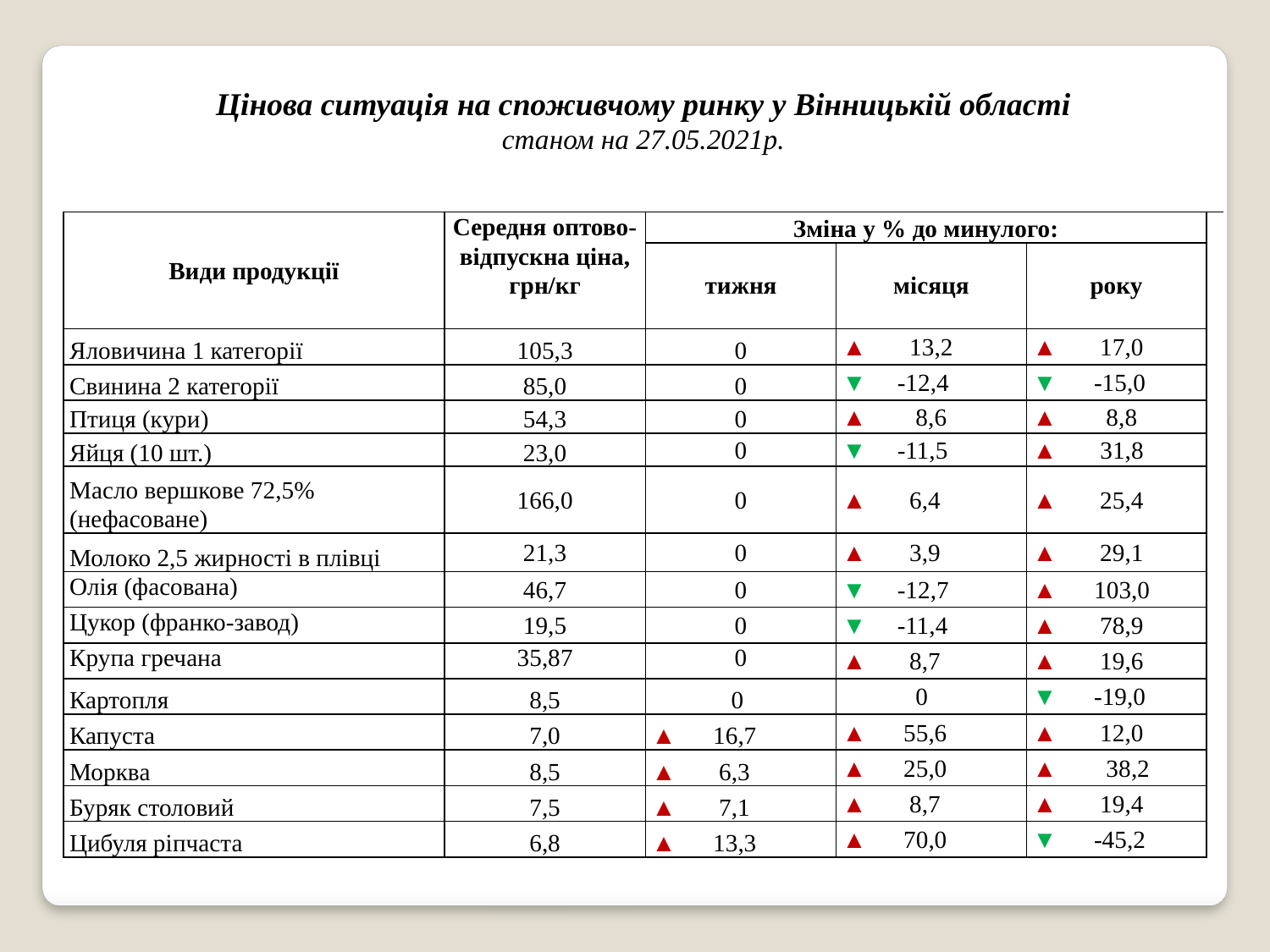

| Цінова ситуація на споживчому ринку у Вінницькій області станом на 27.05.2021р. |  |  |  |  |  |
| --- | --- | --- | --- | --- | --- |
| Види продукції | Середня оптово-відпускна ціна, грн/кг | Зміна у % до минулого: |  |  |  |
|  |  | тижня | місяця | року |  |
| Яловичина 1 категорії | 105,3 | 0 | ▲ 13,2 | ▲ 17,0 |  |
| Свинина 2 категорії | 85,0 | 0 | ▼ -12,4 | ▼ -15,0 |  |
| Птиця (кури) | 54,3 | 0 | ▲ 8,6 | ▲ 8,8 |  |
| Яйця (10 шт.) | 23,0 | 0 | ▼ -11,5 | ▲ 31,8 |  |
| Масло вершкове 72,5% (нефасоване) | 166,0 | 0 | ▲ 6,4 | ▲ 25,4 |  |
| Молоко 2,5 жирності в плівці | 21,3 | 0 | ▲ 3,9 | ▲ 29,1 |  |
| Олія (фасована) | 46,7 | 0 | ▼ -12,7 | ▲ 103,0 |  |
| Цукор (франко-завод) | 19,5 | 0 | ▼ -11,4 | ▲ 78,9 |  |
| Крупа гречана | 35,87 | 0 | ▲ 8,7 | ▲ 19,6 |  |
| Картопля | 8,5 | 0 | 0 | ▼ -19,0 |  |
| Капуста | 7,0 | ▲ 16,7 | ▲ 55,6 | ▲ 12,0 |  |
| Морква | 8,5 | ▲ 6,3 | ▲ 25,0 | ▲ 38,2 |  |
| Буряк столовий | 7,5 | ▲ 7,1 | ▲ 8,7 | ▲ 19,4 |  |
| Цибуля ріпчаста | 6,8 | ▲ 13,3 | ▲ 70,0 | ▼ -45,2 |  |